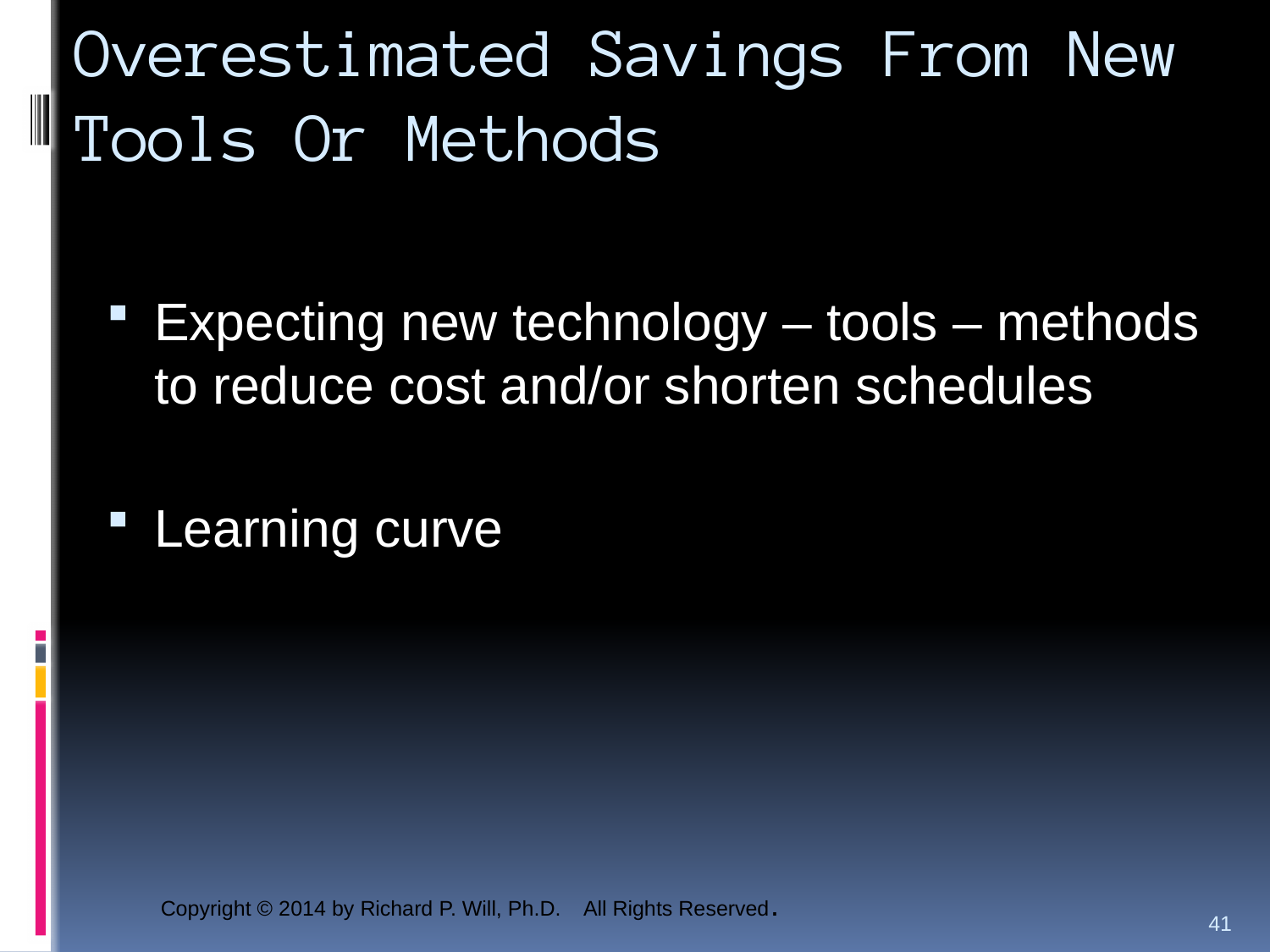

# Overestimated Savings From New Tools Or Methods

Expecting new technology – tools – methods to reduce cost and/or shorten schedules

Learning curve

41